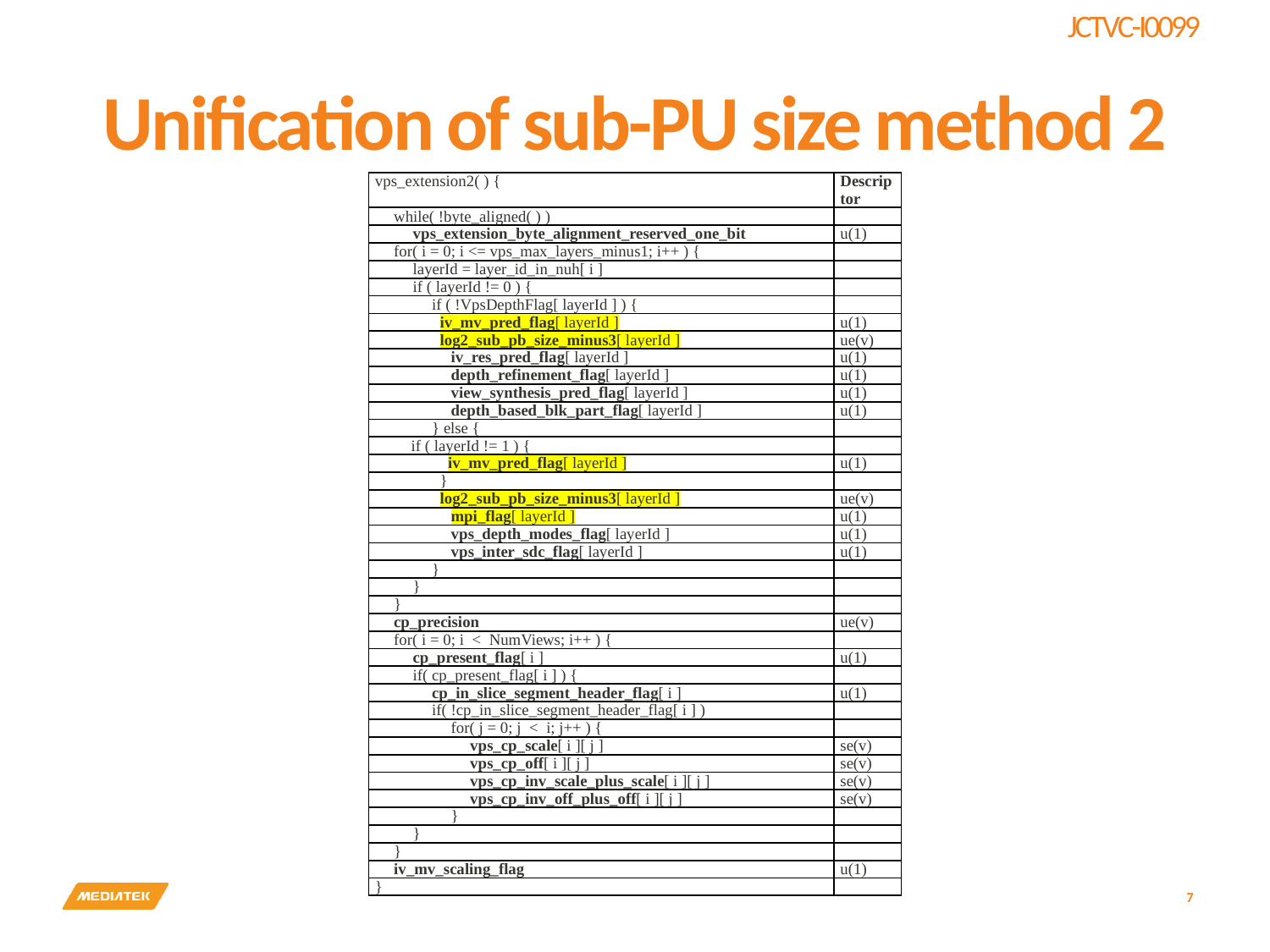

# Unification of sub-PU size method 2
| vps\_extension2( ) { | Descriptor |
| --- | --- |
| while( !byte\_aligned( ) ) |  |
| vps\_extension\_byte\_alignment\_reserved\_one\_bit | u(1) |
| for( i = 0; i <= vps\_max\_layers\_minus1; i++ ) { |  |
| layerId = layer\_id\_in\_nuh[ i ] |  |
| if ( layerId != 0 ) { |  |
| if ( !VpsDepthFlag[ layerId ] ) { |  |
| iv\_mv\_pred\_flag[ layerId ] | u(1) |
| log2\_sub\_pb\_size\_minus3[ layerId ] | ue(v) |
| iv\_res\_pred\_flag[ layerId ] | u(1) |
| depth\_refinement\_flag[ layerId ] | u(1) |
| view\_synthesis\_pred\_flag[ layerId ] | u(1) |
| depth\_based\_blk\_part\_flag[ layerId ] | u(1) |
| } else { |  |
| if ( layerId != 1 ) { |  |
| iv\_mv\_pred\_flag[ layerId ] | u(1) |
| } |  |
| log2\_sub\_pb\_size\_minus3[ layerId ] | ue(v) |
| mpi\_flag[ layerId ] | u(1) |
| vps\_depth\_modes\_flag[ layerId ] | u(1) |
| vps\_inter\_sdc\_flag[ layerId ] | u(1) |
| } |  |
| } |  |
| } |  |
| cp\_precision | ue(v) |
| for( i = 0; i < NumViews; i++ ) { |  |
| cp\_present\_flag[ i ] | u(1) |
| if( cp\_present\_flag[ i ] ) { |  |
| cp\_in\_slice\_segment\_header\_flag[ i ] | u(1) |
| if( !cp\_in\_slice\_segment\_header\_flag[ i ] ) |  |
| for( j = 0; j < i; j++ ) { |  |
| vps\_cp\_scale[ i ][ j ] | se(v) |
| vps\_cp\_off[ i ][ j ] | se(v) |
| vps\_cp\_inv\_scale\_plus\_scale[ i ][ j ] | se(v) |
| vps\_cp\_inv\_off\_plus\_off[ i ][ j ] | se(v) |
| } |  |
| } |  |
| } |  |
| iv\_mv\_scaling\_flag | u(1) |
| } |  |
7